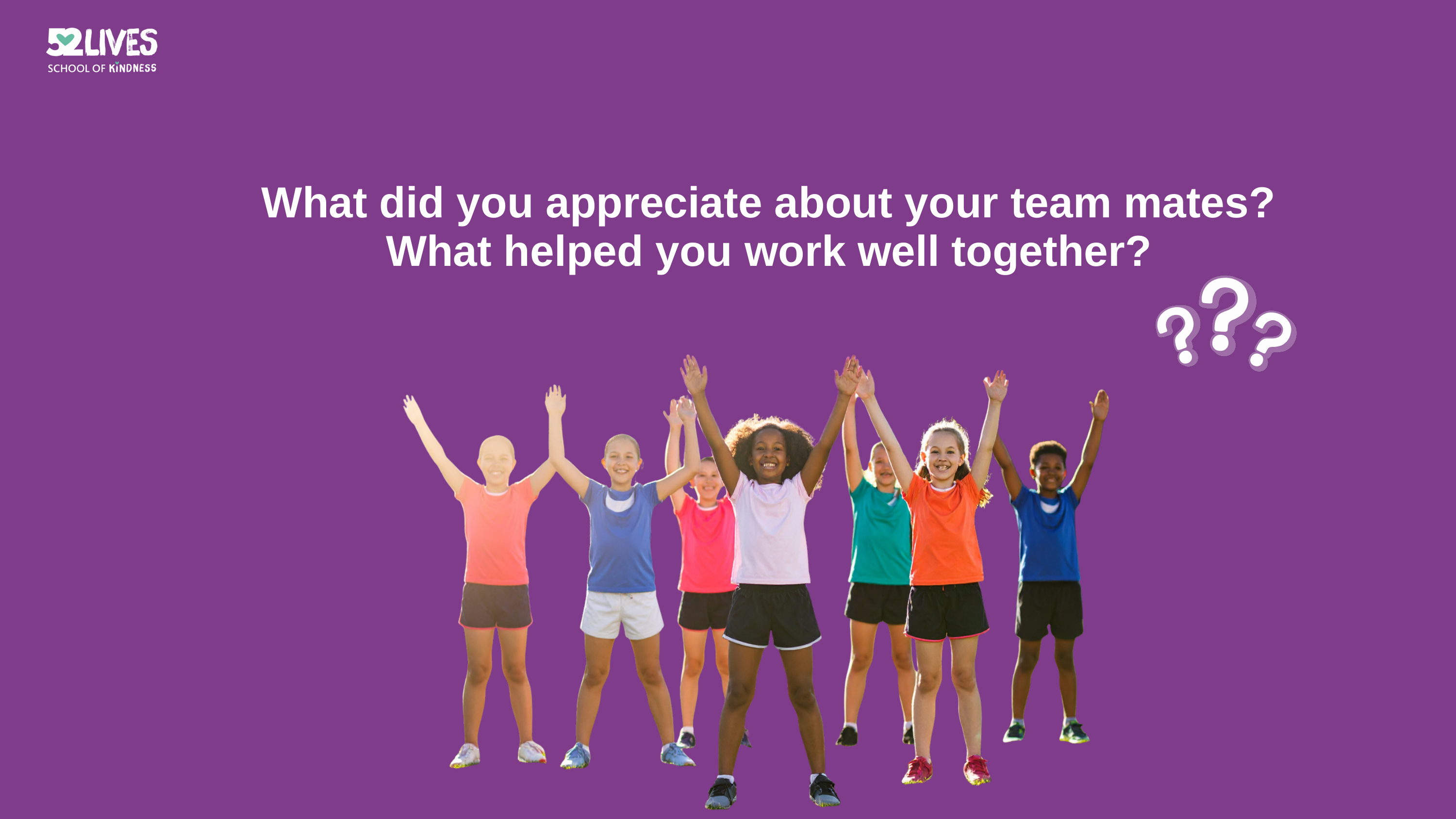

What did you appreciate about your team mates?
What helped you work well together?